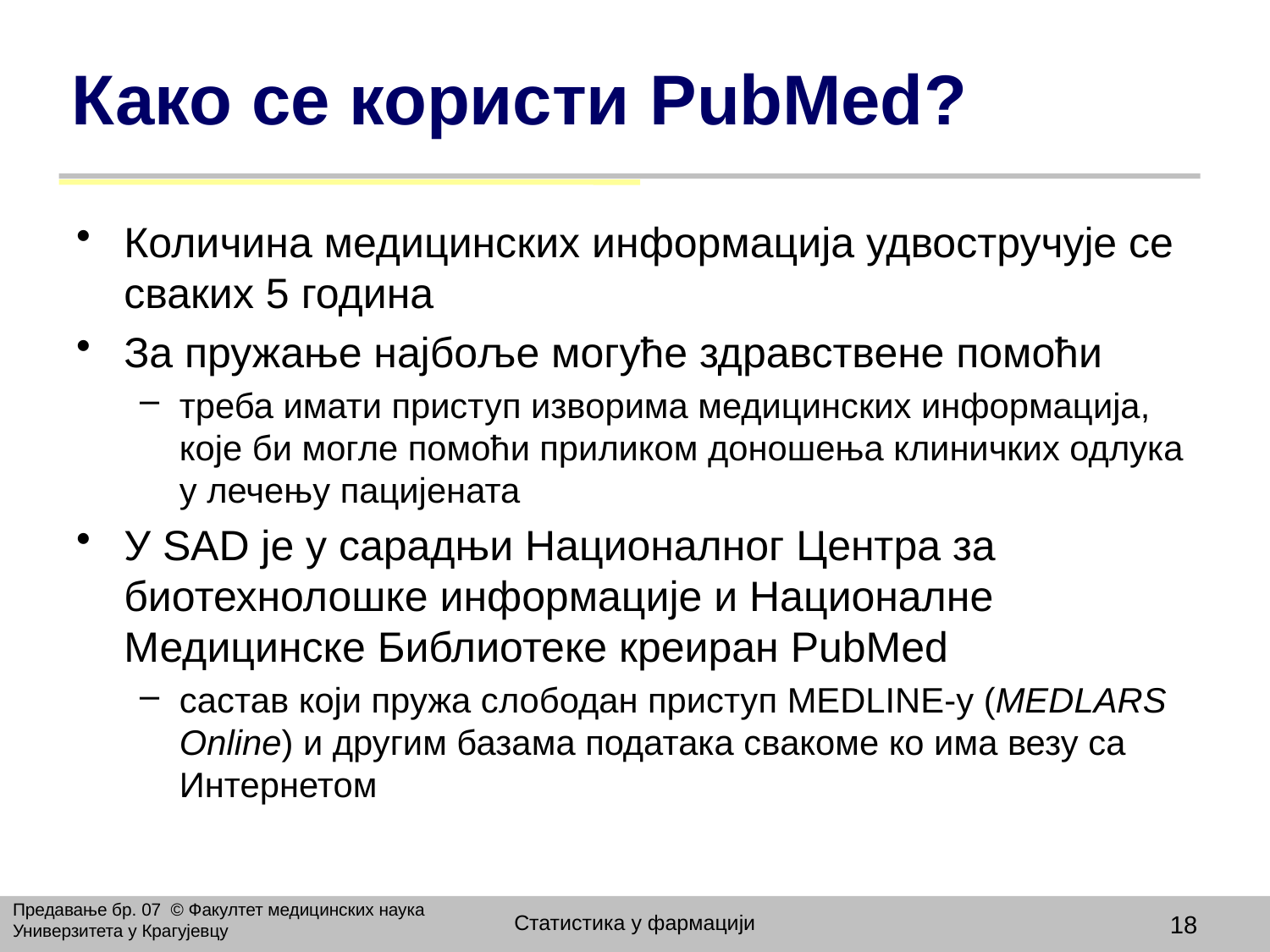

# Како се користи PubMed?
Количина медицинских информација удвостручује се сваких 5 година
За пружање најбоље могуће здравствене помоћи
треба имати приступ изворима медицинских информација, које би могле помоћи приликом доношења клиничких одлука у лечењу пацијената
У SAD је у сарадњи Националног Центра за биотехнолошке информације и Националне Медицинске Библиотеке креиран PubMed
састав који пружа слободан приступ MEDLINE-у (MEDLARS Online) и другим базама података свакоме ко има везу са Интернетом
Предавање бр. 07  © Факултет медицинских наука Универзитета у Крагујевцу
Статистика у фармацији
18